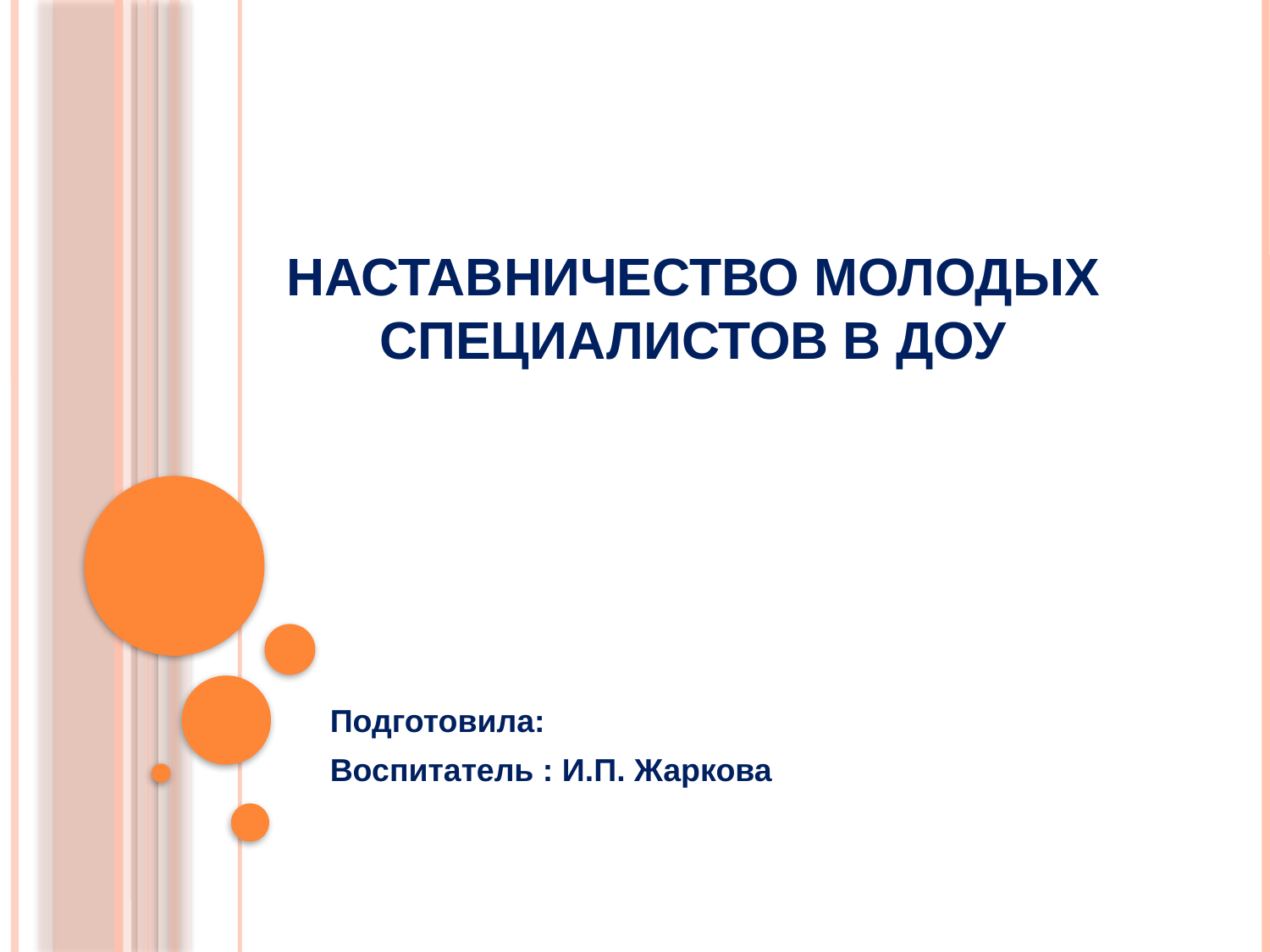

# Наставничество молодых специалистов в ДОУ
Подготовила:
Воспитатель : И.П. Жаркова